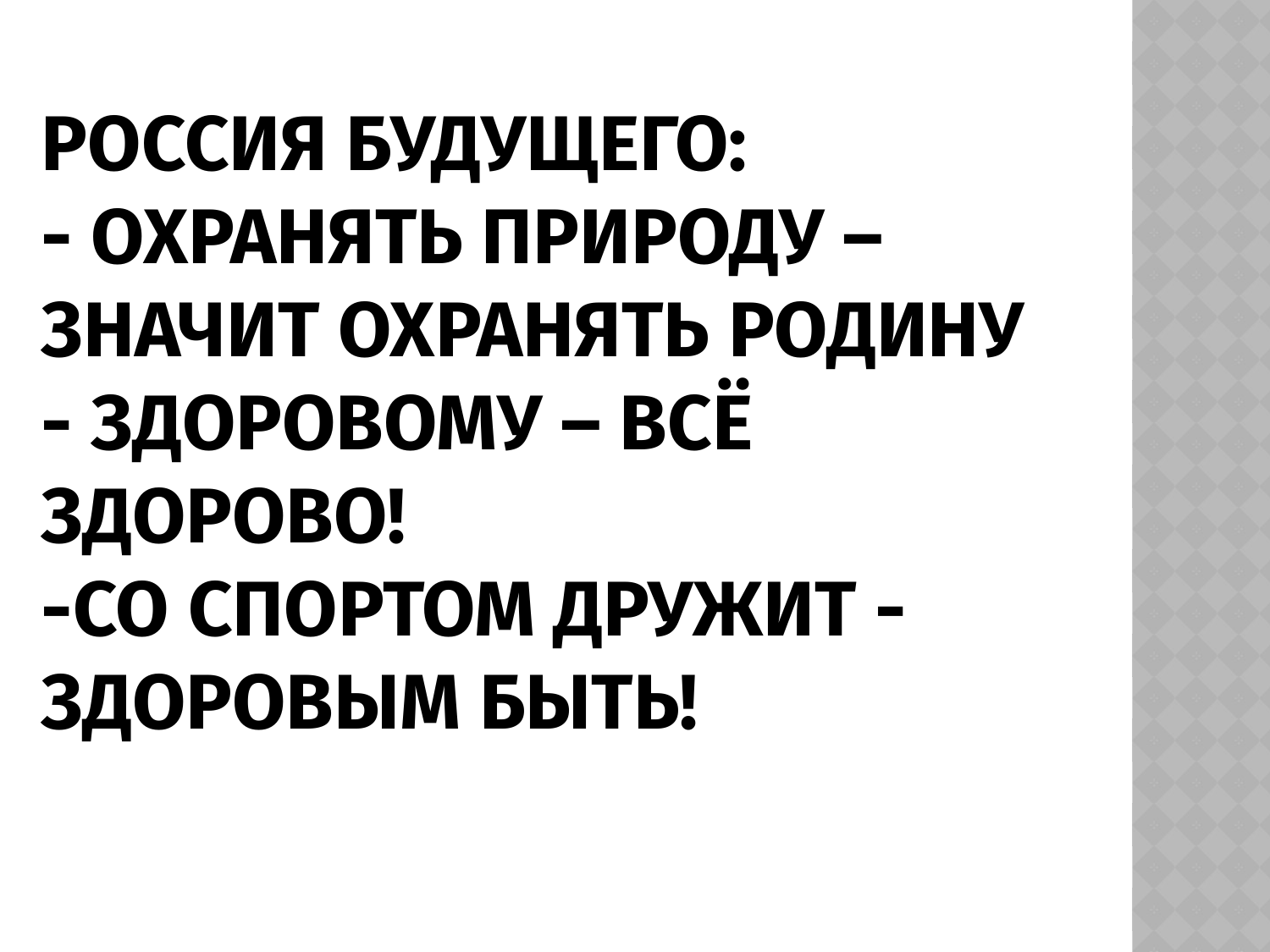

# Россия будущего: - Охранять природу – значит охранять Родину - Здоровому – всё здорово! -Со спортом дружит - здоровым быть!